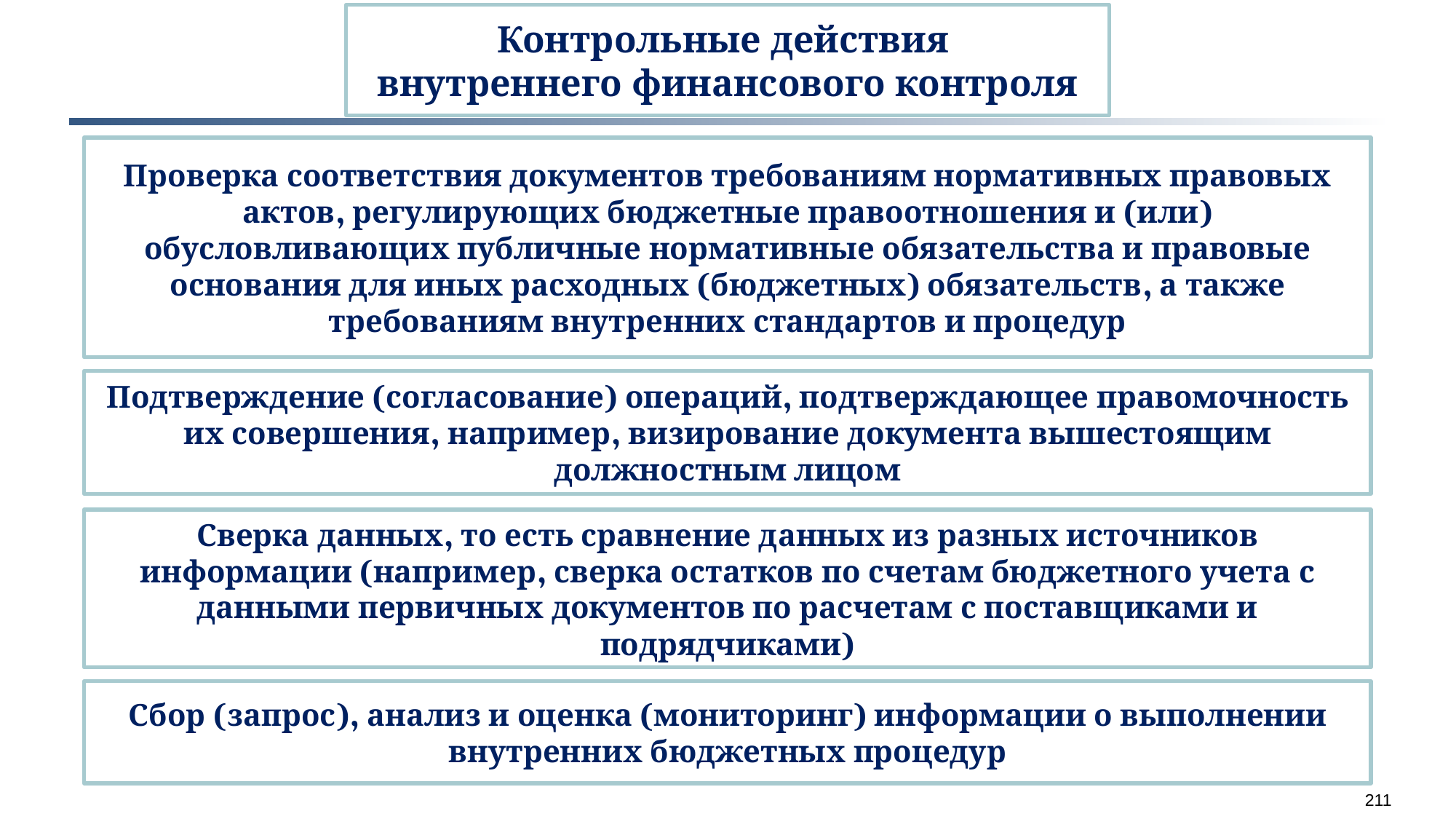

Контрольные действия
внутреннего финансового контроля
Проверка соответствия документов требованиям нормативных правовых актов, регулирующих бюджетные правоотношения и (или) обусловливающих публичные нормативные обязательства и правовые основания для иных расходных (бюджетных) обязательств, а также требованиям внутренних стандартов и процедур
Подтверждение (согласование) операций, подтверждающее правомочность их совершения, например, визирование документа вышестоящим должностным лицом
Сверка данных, то есть сравнение данных из разных источников информации (например, сверка остатков по счетам бюджетного учета с данными первичных документов по расчетам с поставщиками и подрядчиками)
Сбор (запрос), анализ и оценка (мониторинг) информации о выполнении внутренних бюджетных процедур